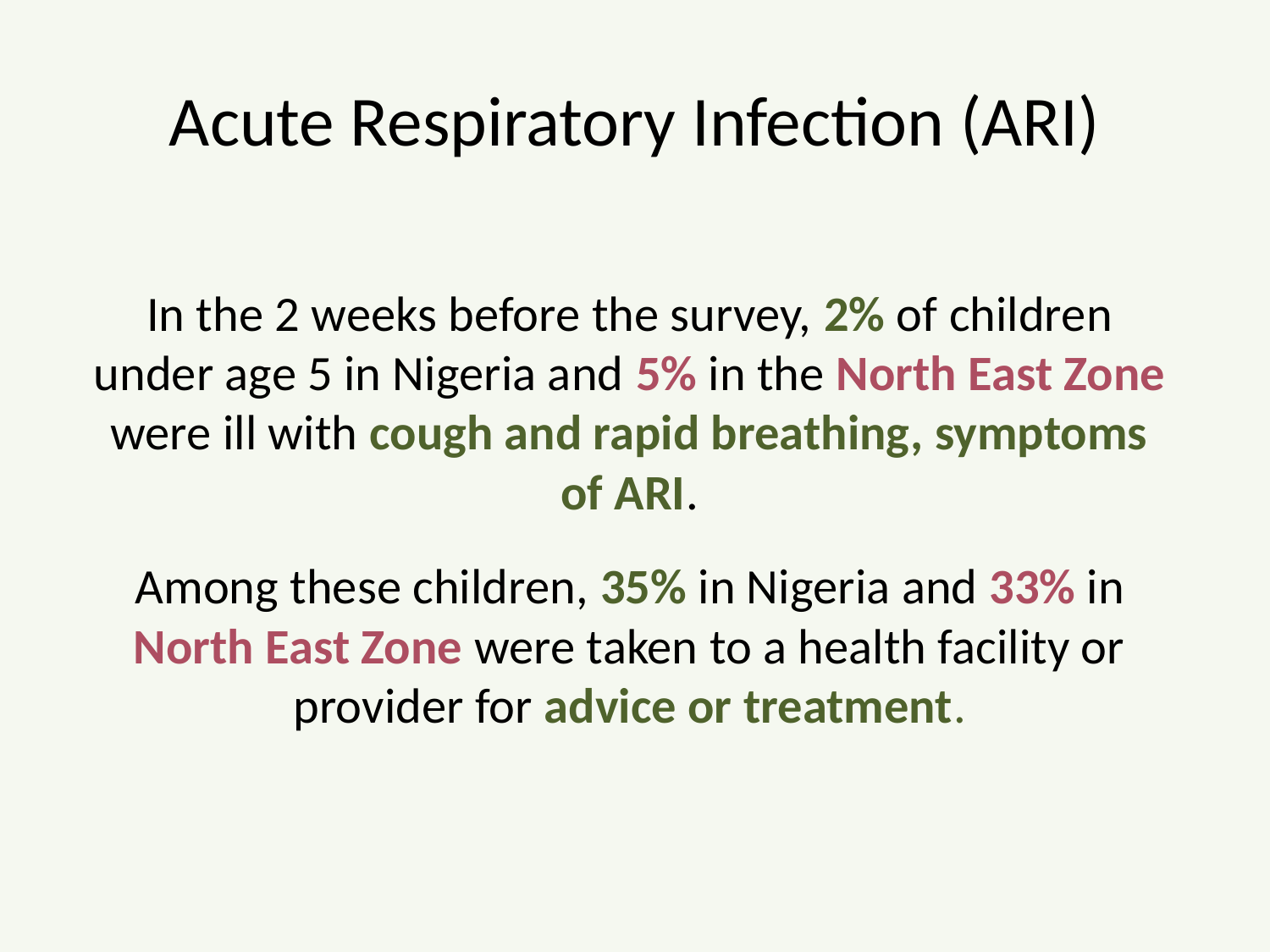

# Acute Respiratory Infection (ARI)
In the 2 weeks before the survey, 2% of children under age 5 in Nigeria and 5% in the North East Zone were ill with cough and rapid breathing, symptoms of ARI.
Among these children, 35% in Nigeria and 33% in North East Zone were taken to a health facility or provider for advice or treatment.